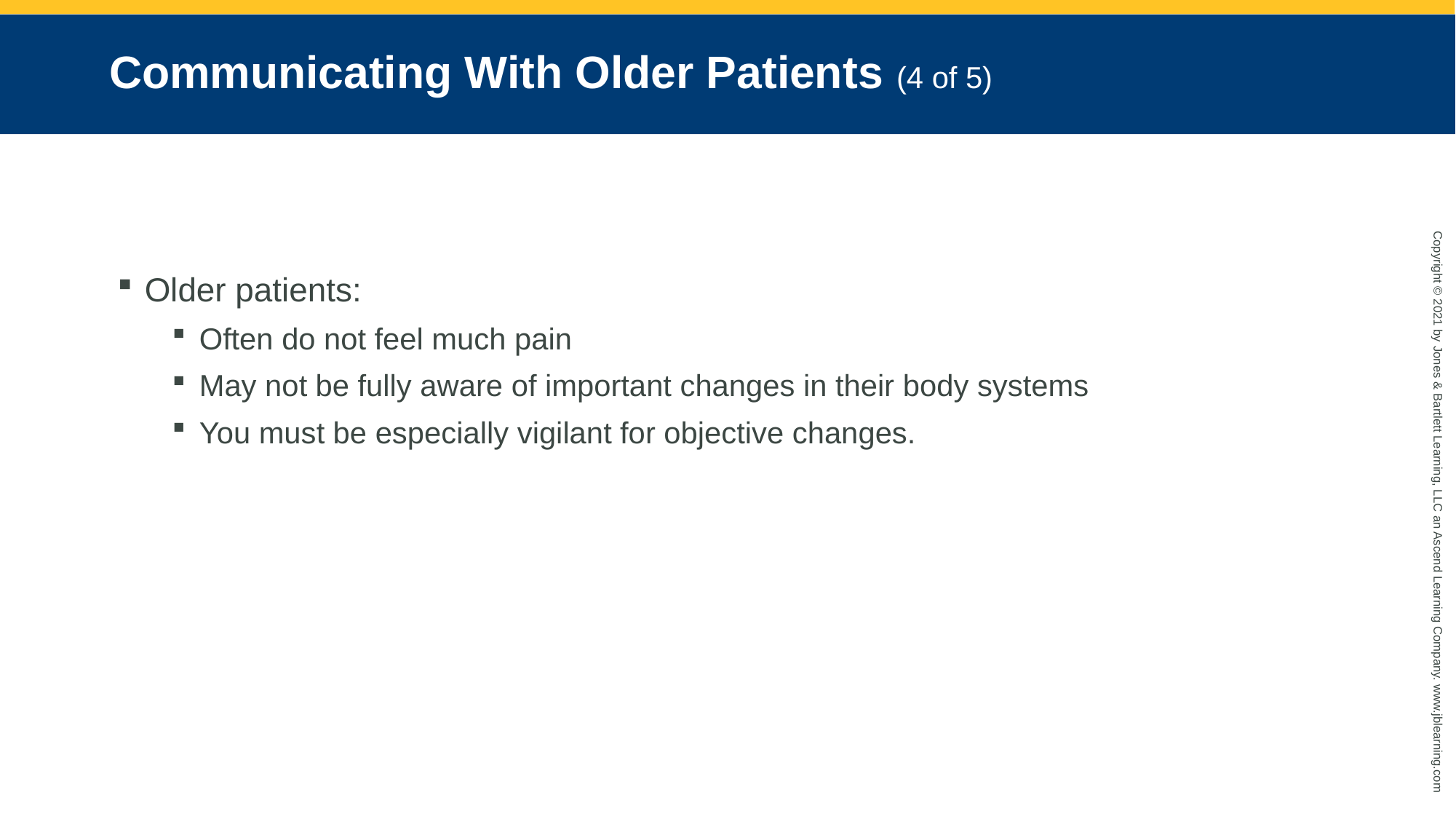

# Communicating With Older Patients (4 of 5)
Older patients:
Often do not feel much pain
May not be fully aware of important changes in their body systems
You must be especially vigilant for objective changes.